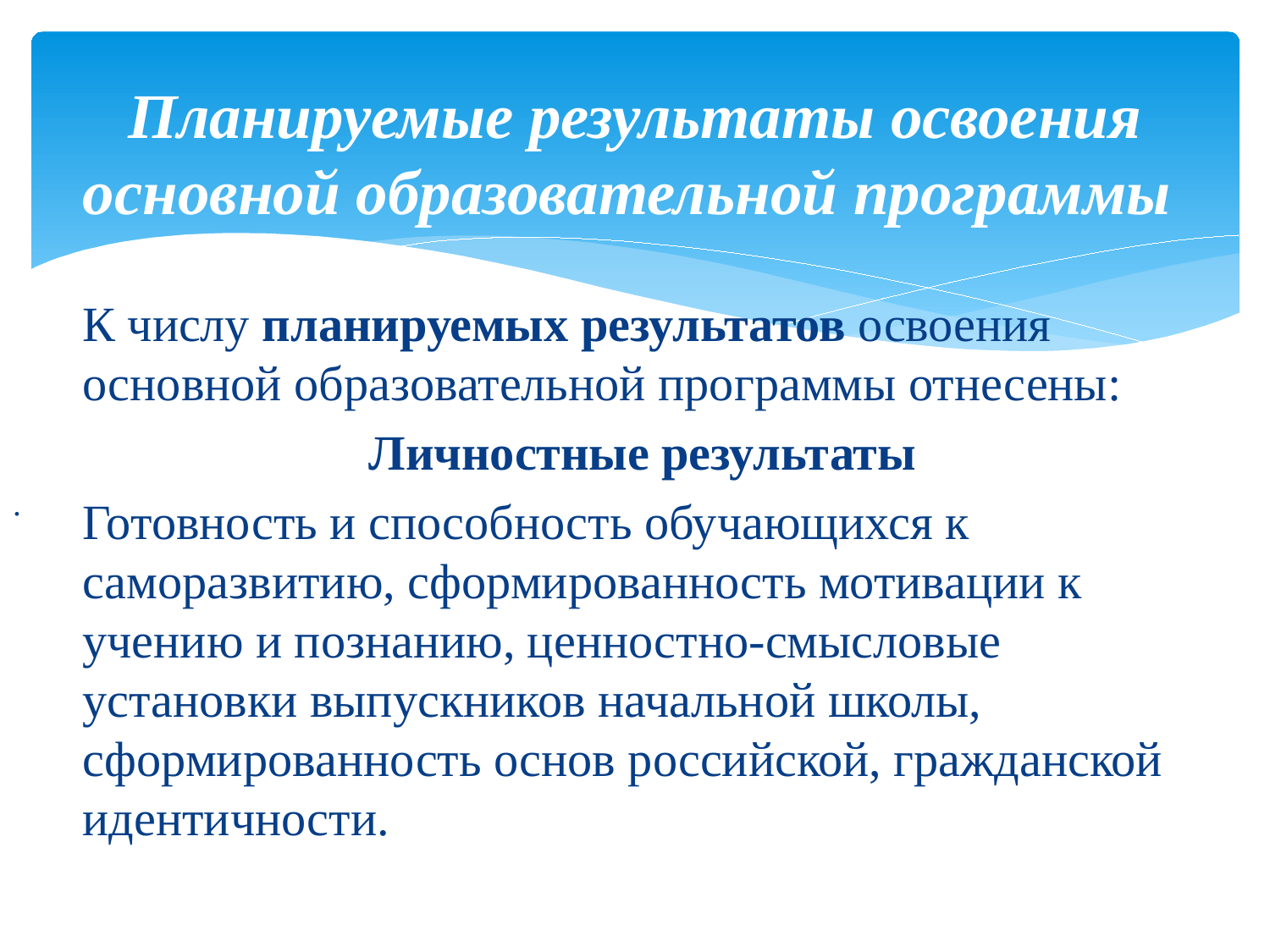

# Планируемые результаты освоения основной образовательной программы
К числу планируемых результатов освоения основной образовательной программы отнесены:
Личностные результаты
Готовность и способность обучающихся к саморазвитию, сформированность мотивации к учению и познанию, ценностно-смысловые установки выпускников начальной школы, сформированность основ российской, гражданской идентичности.
.